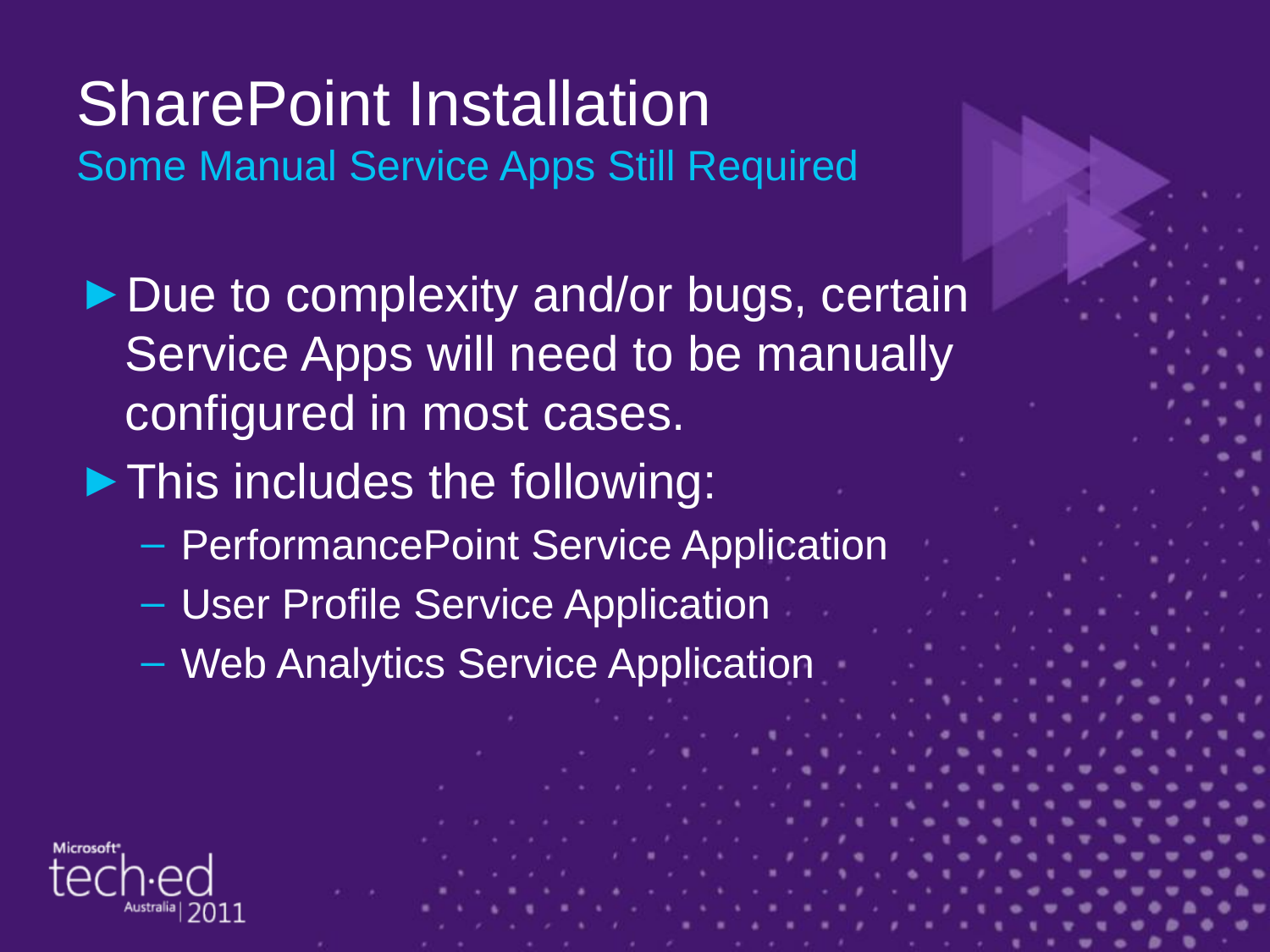

# SharePoint Installation Some Manual Service Apps Still Required
Due to complexity and/or bugs, certain Service Apps will need to be manually configured in most cases.
This includes the following:
PerformancePoint Service Application
User Profile Service Application
Web Analytics Service Application